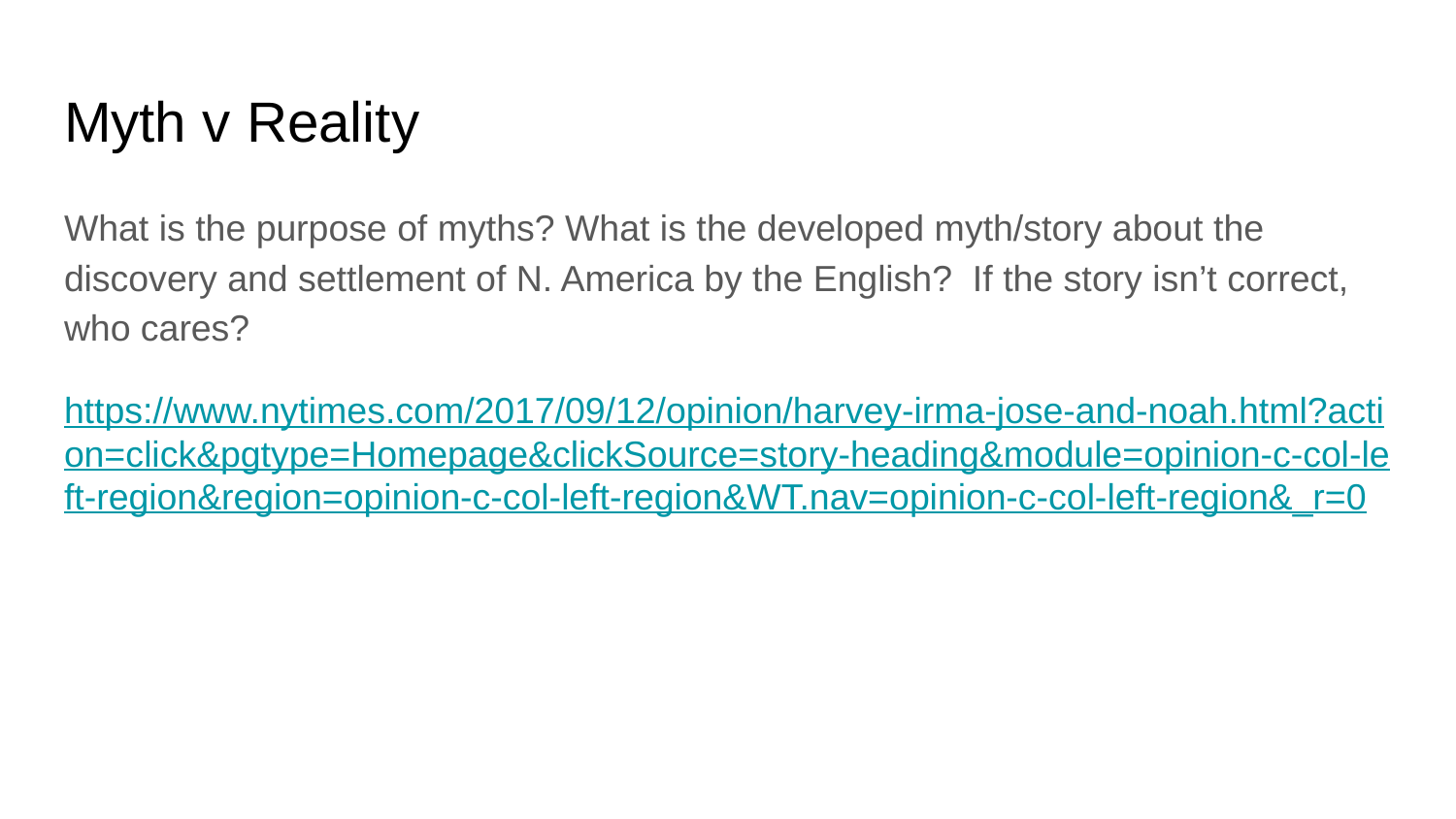

# Myth v Reality
What is the purpose of myths? What is the developed myth/story about the discovery and settlement of N. America by the English?  If the story isn’t correct, who cares?
https://www.nytimes.com/2017/09/12/opinion/harvey-irma-jose-and-noah.html?action=click&pgtype=Homepage&clickSource=story-heading&module=opinion-c-col-left-region&region=opinion-c-col-left-region&WT.nav=opinion-c-col-left-region&_r=0